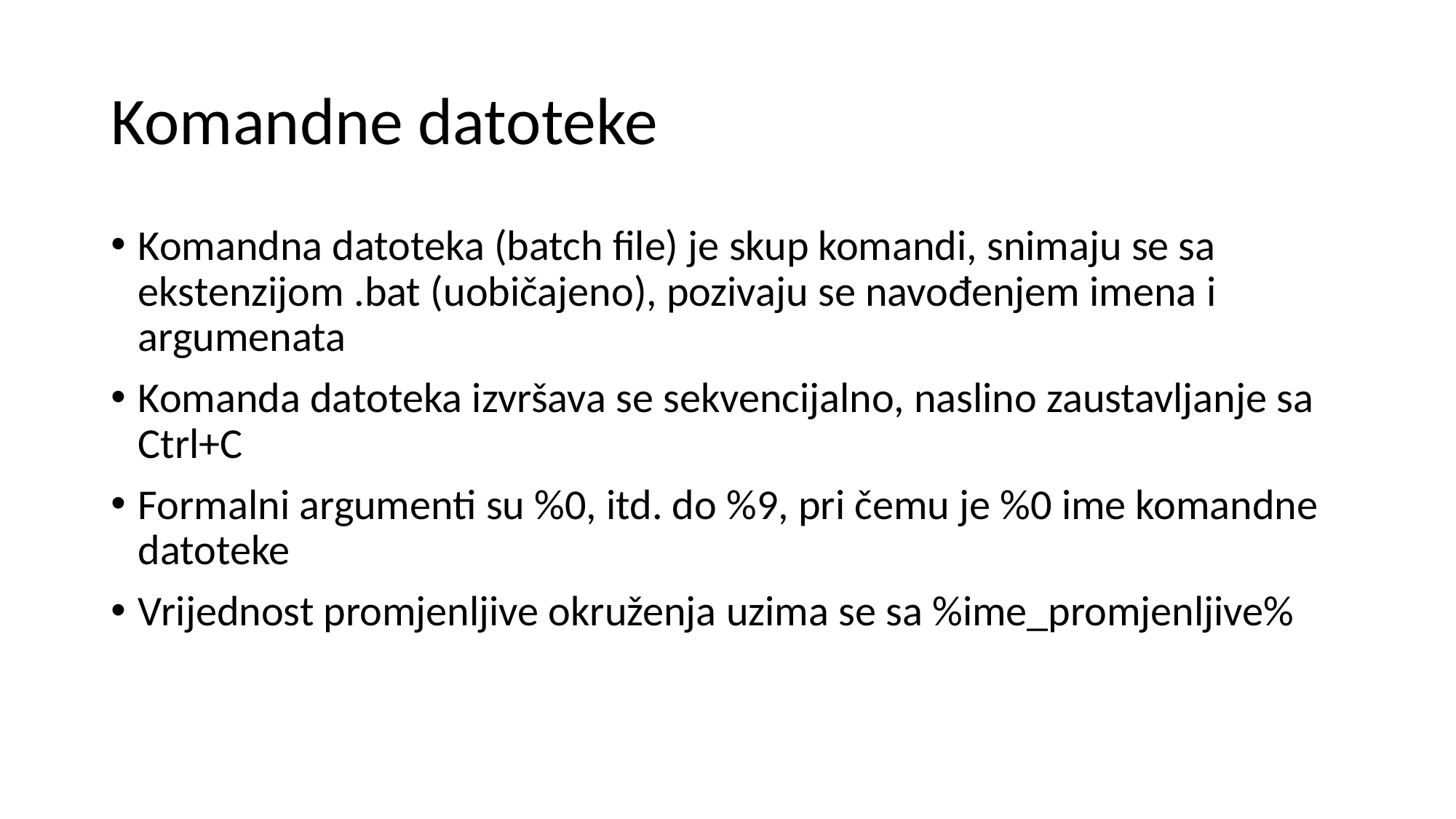

# Komandne datoteke
Komandna datoteka (batch file) je skup komandi, snimaju se sa ekstenzijom .bat (uobičajeno), pozivaju se navođenjem imena i argumenata
Komanda datoteka izvršava se sekvencijalno, naslino zaustavljanje sa Ctrl+C
Formalni argumenti su %0, itd. do %9, pri čemu je %0 ime komandne datoteke
Vrijednost promjenljive okruženja uzima se sa %ime_promjenljive%